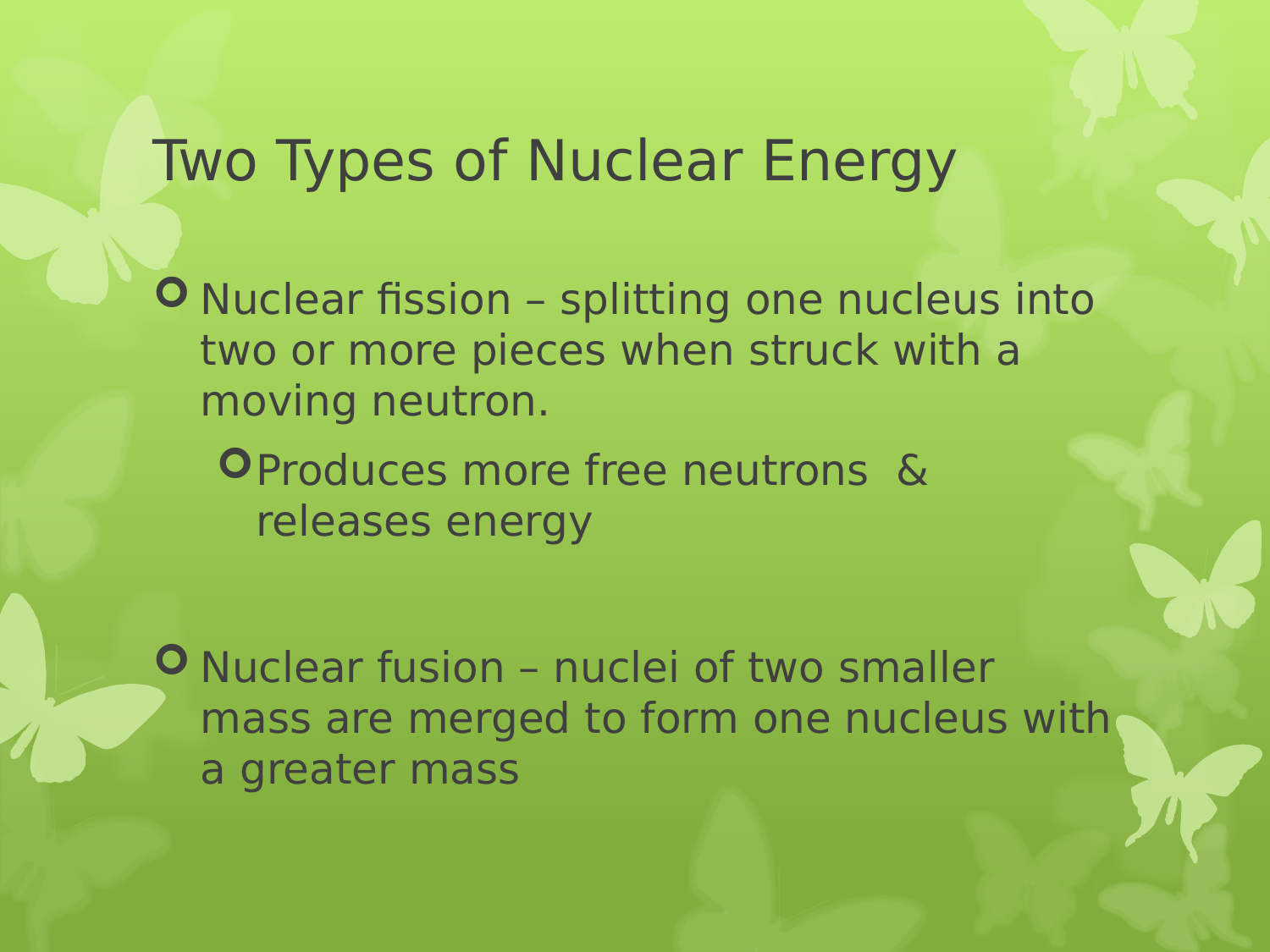

# Two Types of Nuclear Energy
Nuclear fission – splitting one nucleus into two or more pieces when struck with a moving neutron.
Produces more free neutrons  & releases energy

Nuclear fusion – nuclei of two smaller mass are merged to form one nucleus with a greater mass